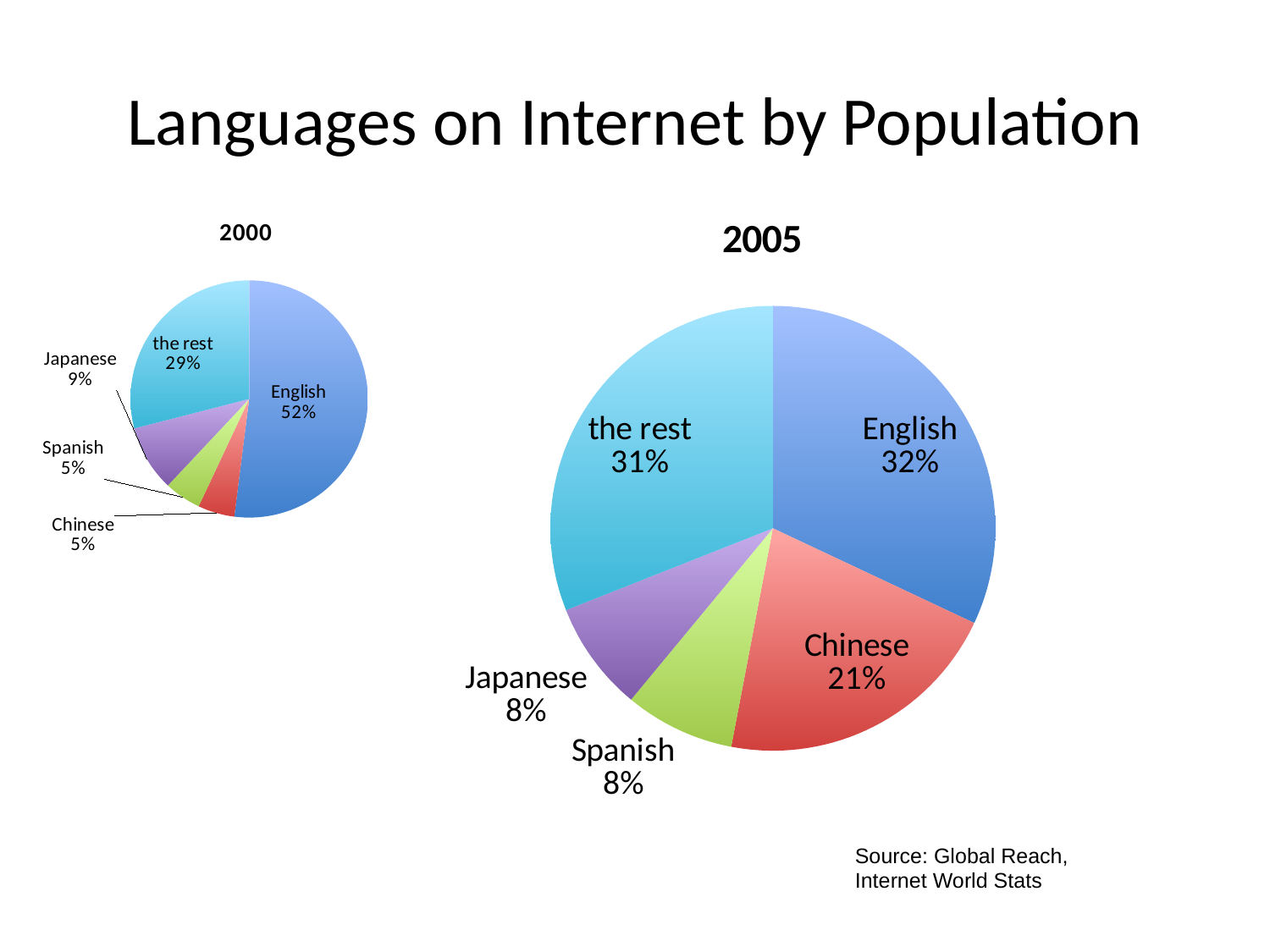

# Languages on Internet by Population

### Chart: 2005

| Category |  |
|---|---|
| English | 0.32 |
| Chinese | 0.21 |
| Spanish | 0.08 |
| Japanese | 0.08 |
| the rest | 0.31 |

### Chart: 2000

| Category |  |
|---|---|
| English | 0.52 |
| Chinese | 0.05 |
| Spanish | 0.05 |
| Japanese | 0.09 |
| the rest | 0.29 |
Source: Global Reach, Internet World Stats